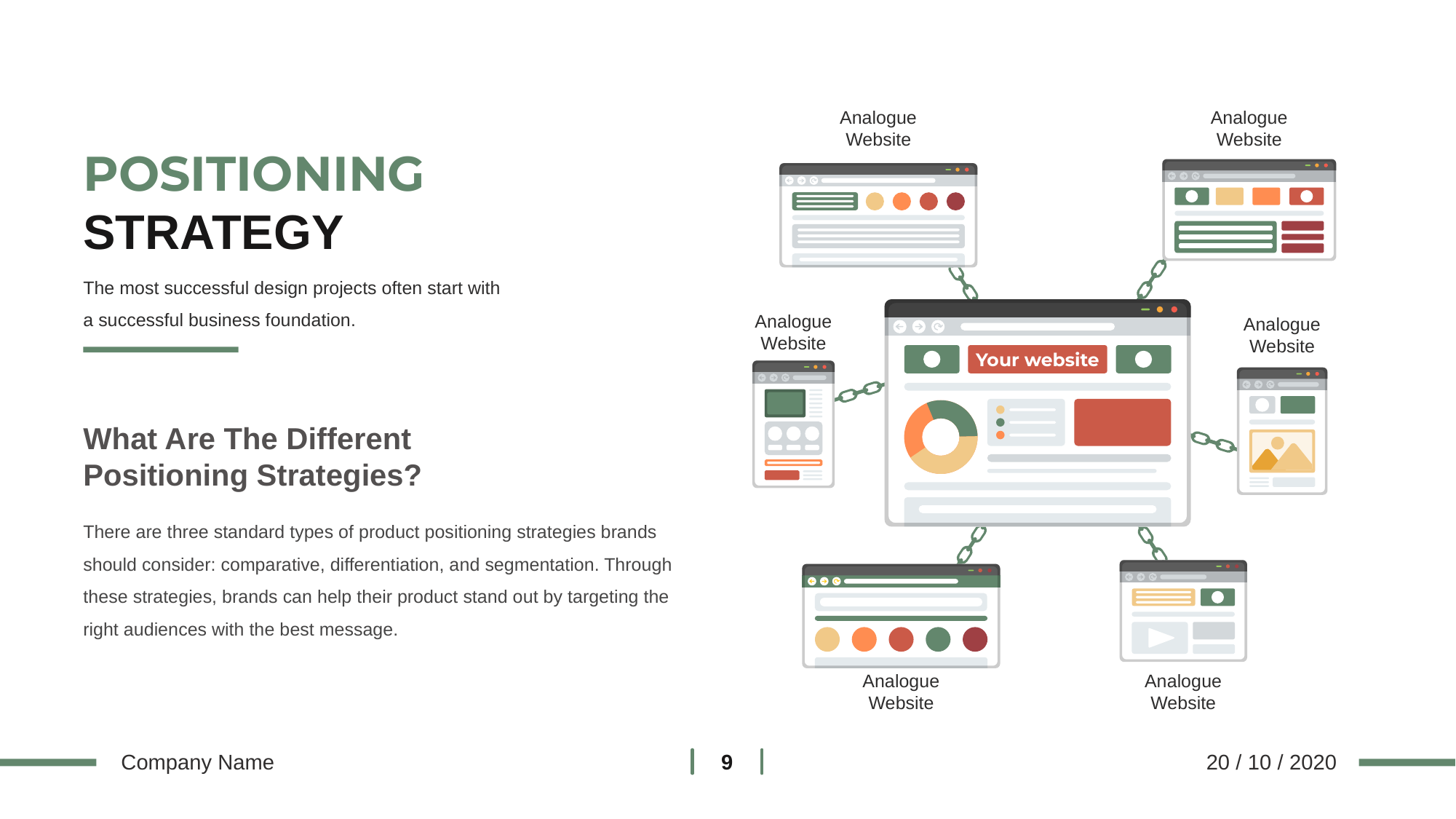

Analogue Website
Analogue Website
POSITIONING STRATEGY

The most successful design projects often start with a successful business foundation.

Your website

Analogue Website
Analogue Website

What Are The Different Positioning Strategies?

There are three standard types of product positioning strategies brands should consider: comparative, differentiation, and segmentation. Through these strategies, brands can help their product stand out by targeting the right audiences with the best message.

Analogue Website
Analogue Website
Company Name
20 / 10 / 2020